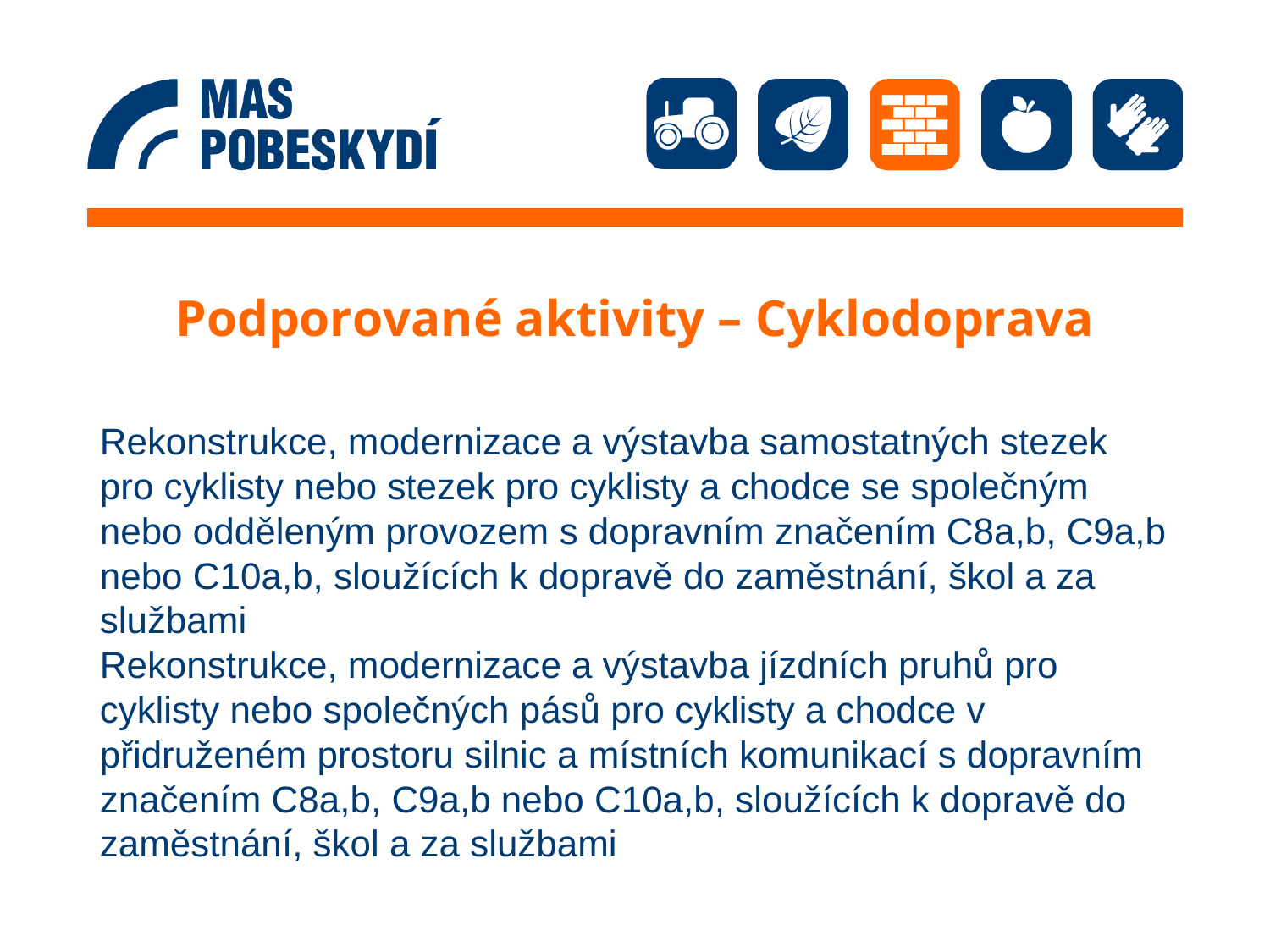

# Podporované aktivity – Cyklodoprava
Rekonstrukce, modernizace a výstavba samostatných stezek pro cyklisty nebo stezek pro cyklisty a chodce se společným nebo odděleným provozem s dopravním značením C8a,b, C9a,b nebo C10a,b, sloužících k dopravě do zaměstnání, škol a za službami
Rekonstrukce, modernizace a výstavba jízdních pruhů pro cyklisty nebo společných pásů pro cyklisty a chodce v přidruženém prostoru silnic a místních komunikací s dopravním značením C8a,b, C9a,b nebo C10a,b, sloužících k dopravě do zaměstnání, škol a za službami